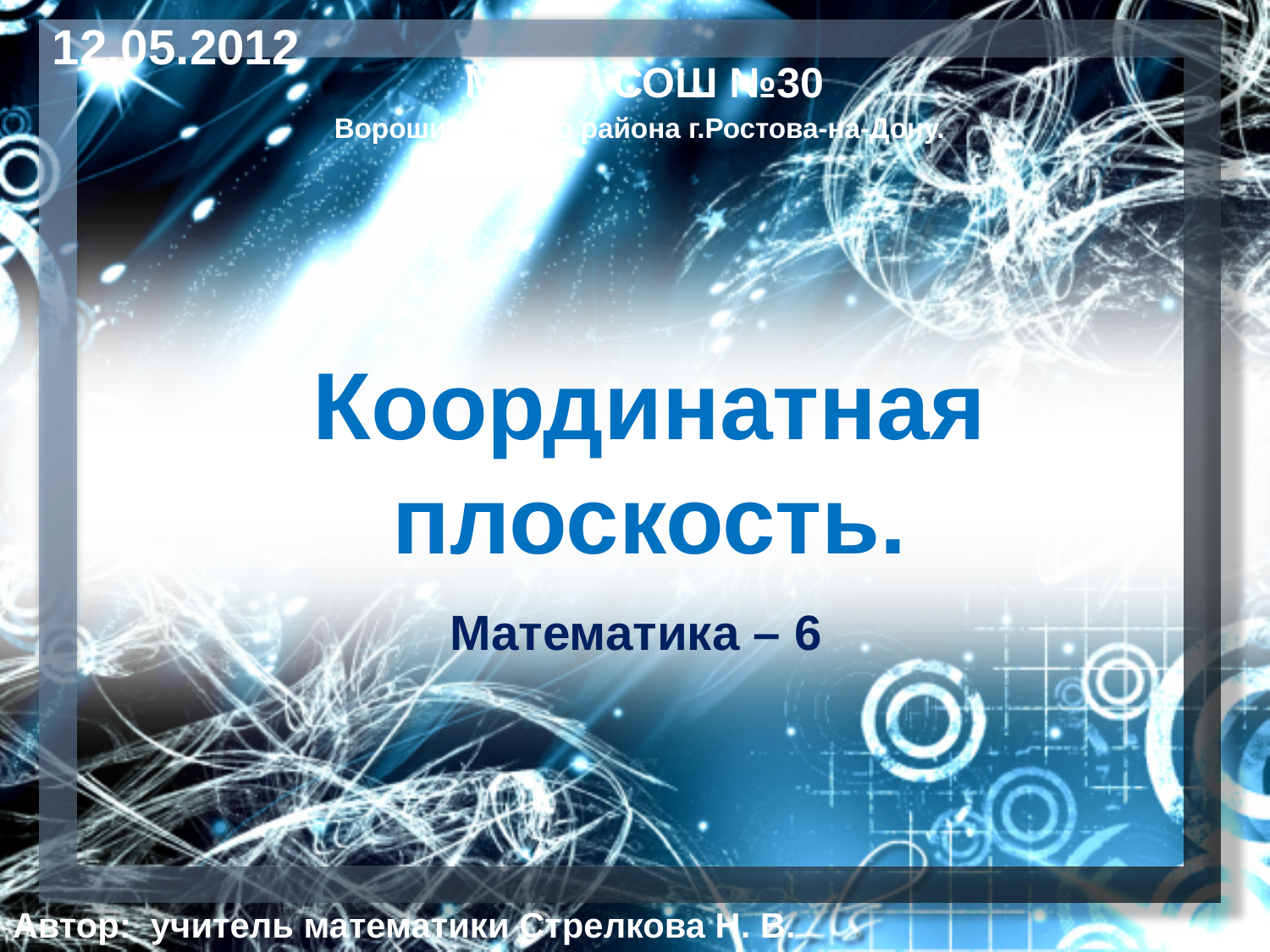

12.05.2012
МБОУ  СОШ №30
Ворошиловского района г.Ростова-на-Дону.
Координатная плоскость.
Математика – 6
Автор:  учитель математики Стрелкова Н. В.